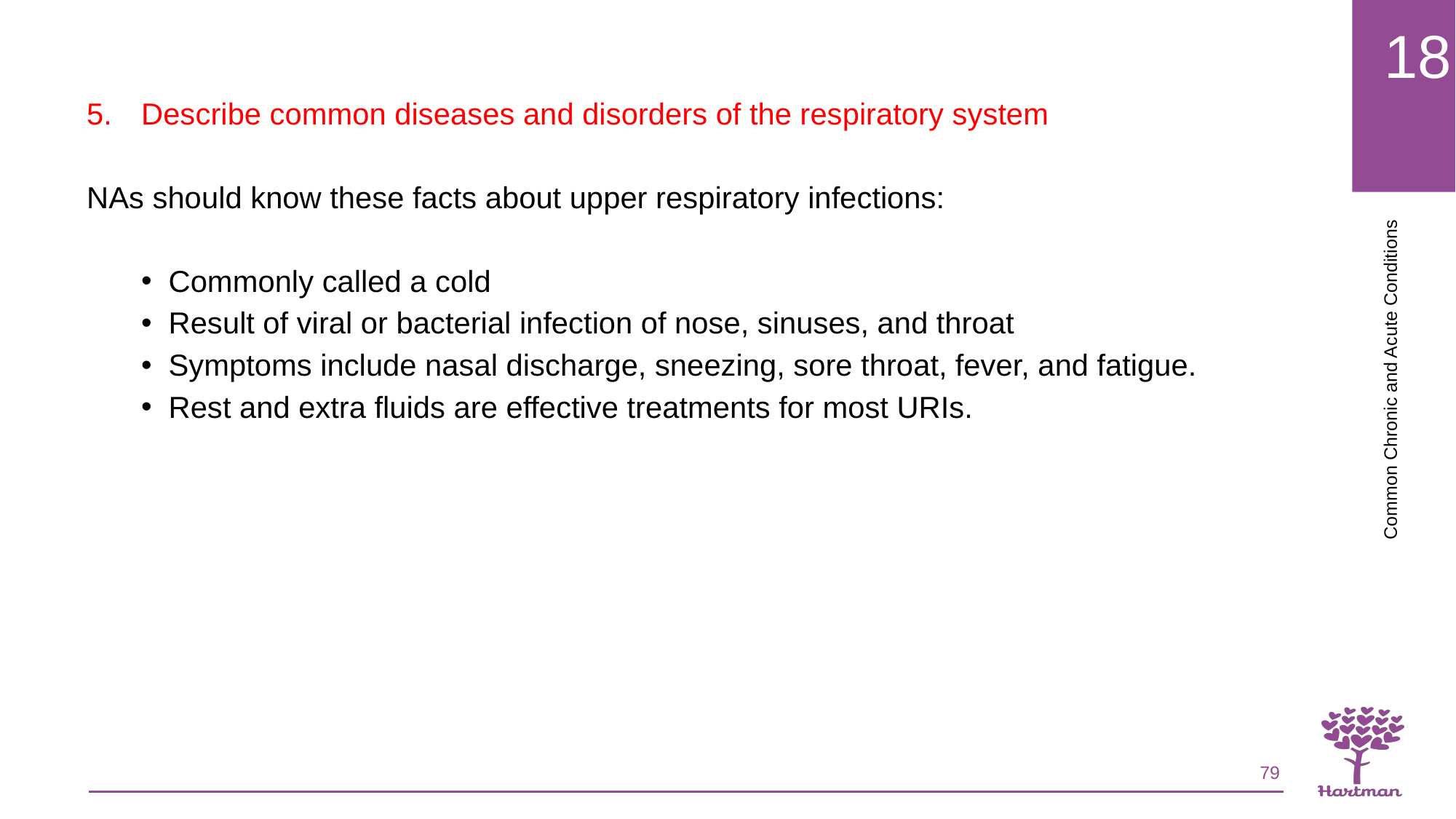

Describe common diseases and disorders of the respiratory system

NAs should know these facts about upper respiratory infections:

Commonly called a cold
Result of viral or bacterial infection of nose, sinuses, and throat
Symptoms include nasal discharge, sneezing, sore throat, fever, and fatigue.
Rest and extra fluids are effective treatments for most URIs.

79